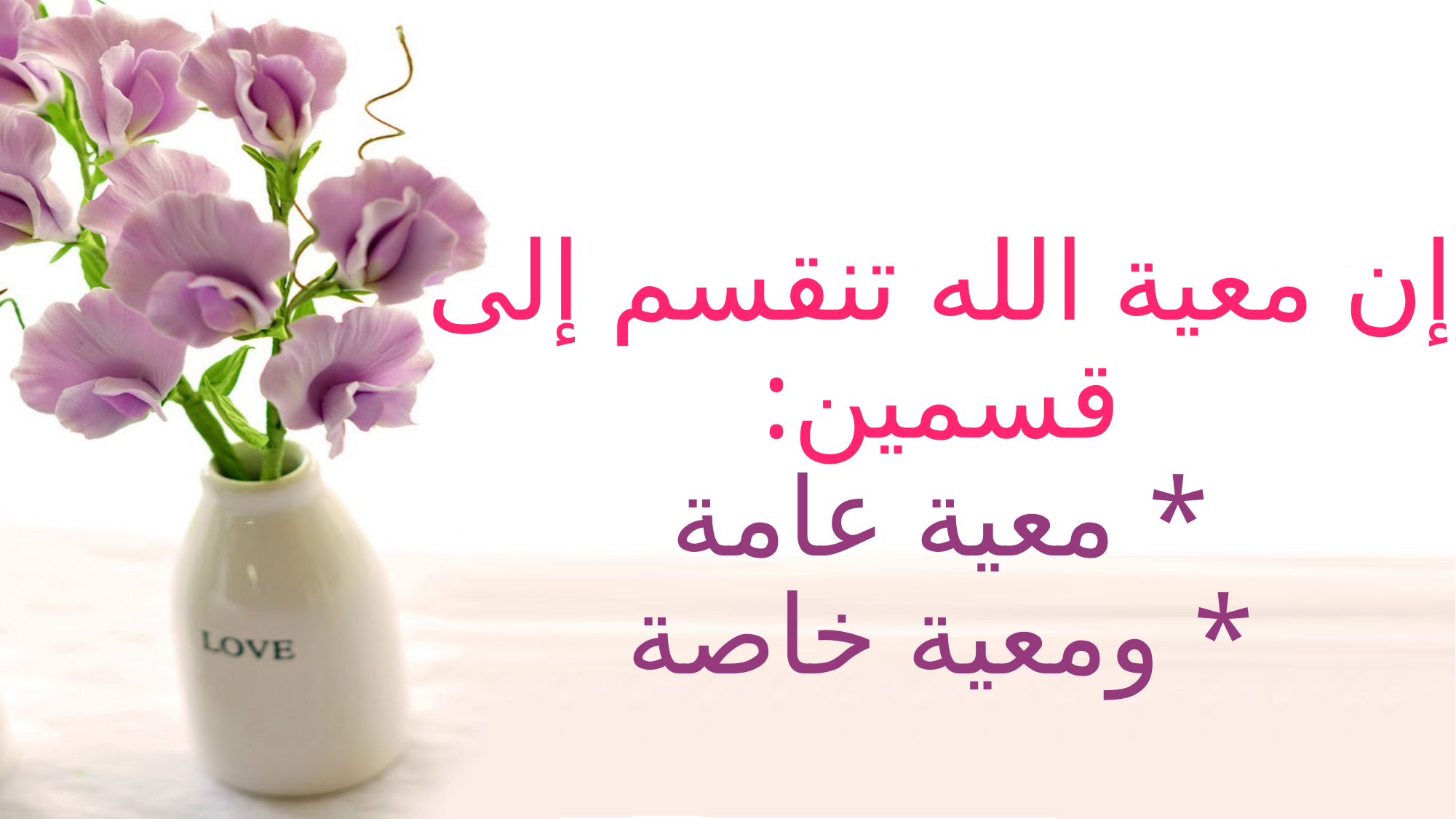

# إن معية الله تنقسم إلى قسمين: * معية عامة * ومعية خاصة